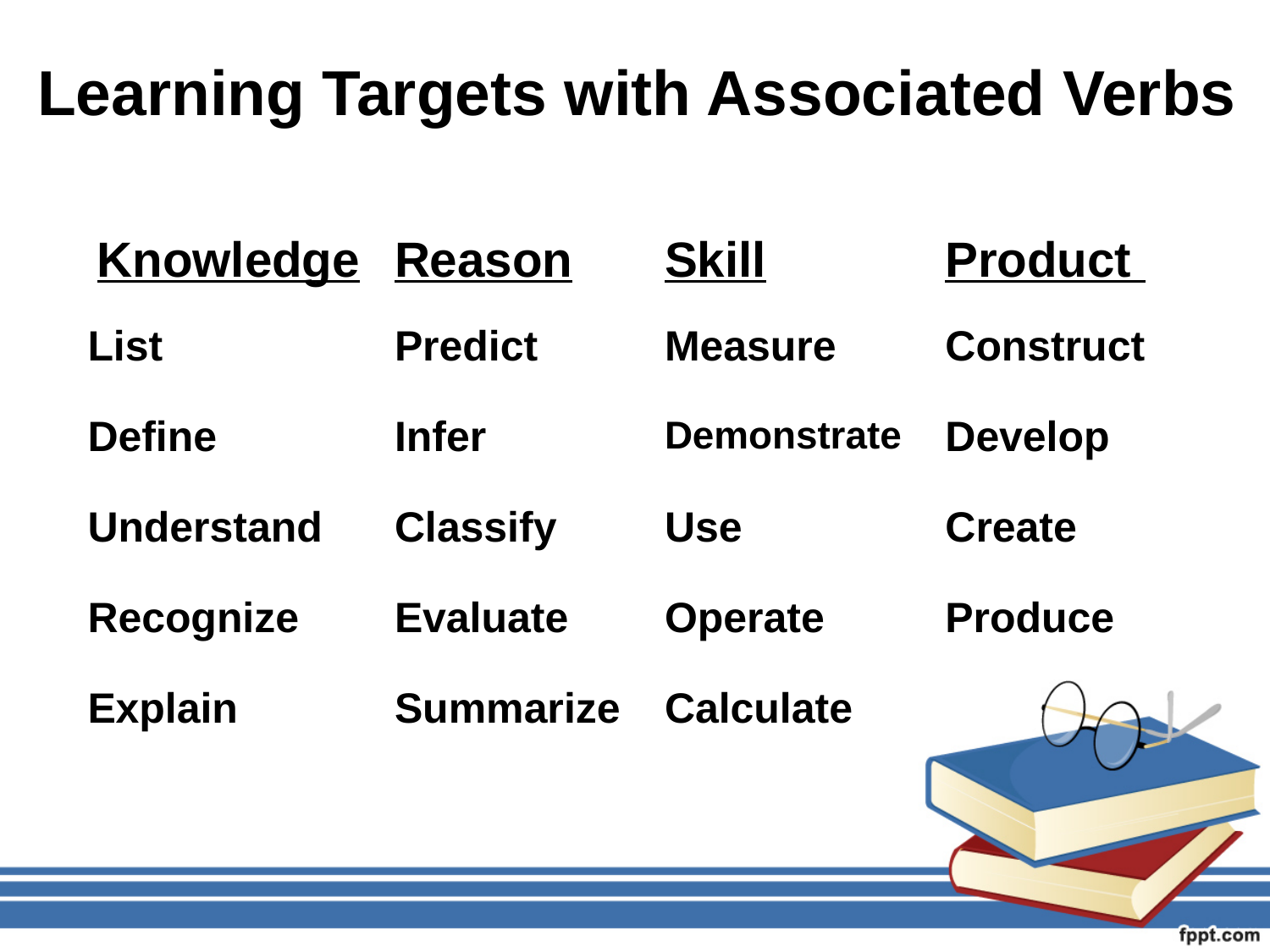

Learning Targets with Associated Verbs
| Knowledge | Reason | Skill | Product |
| --- | --- | --- | --- |
| List | Predict | Measure | Construct |
| Define | Infer | Demonstrate | Develop |
| Understand | Classify | Use | Create |
| Recognize | Evaluate | Operate | Produce |
| Explain | Summarize | Calculate |  |